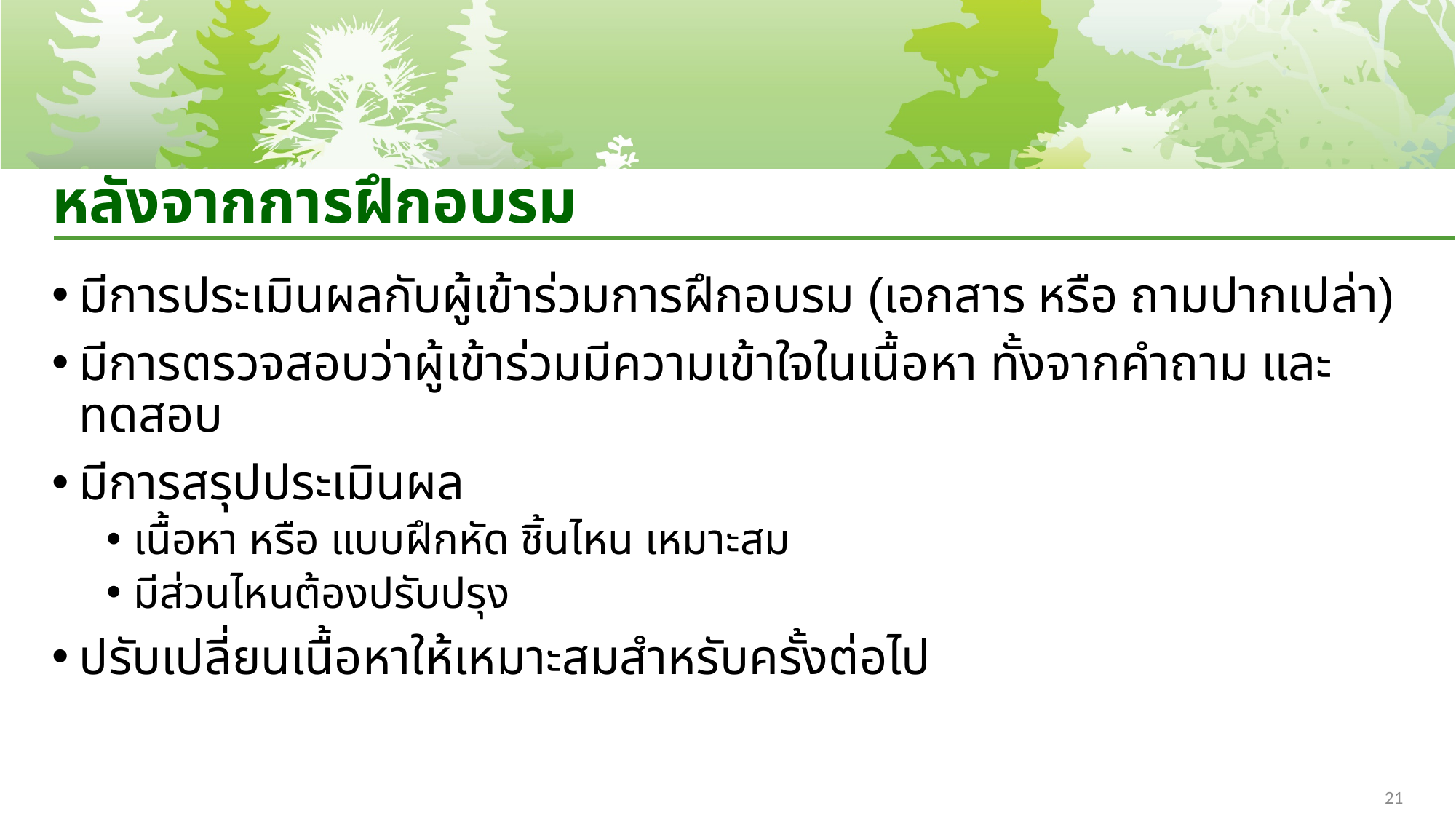

# หลังจากการฝึกอบรม
มีการประเมินผลกับผู้เข้าร่วมการฝึกอบรม (เอกสาร หรือ ถามปากเปล่า)
มีการตรวจสอบว่าผู้เข้าร่วมมีความเข้าใจในเนื้อหา ทั้งจากคำถาม และทดสอบ
มีการสรุปประเมินผล
เนื้อหา หรือ แบบฝึกหัด ชิ้นไหน เหมาะสม
มีส่วนไหนต้องปรับปรุง
ปรับเปลี่ยนเนื้อหาให้เหมาะสมสำหรับครั้งต่อไป

21